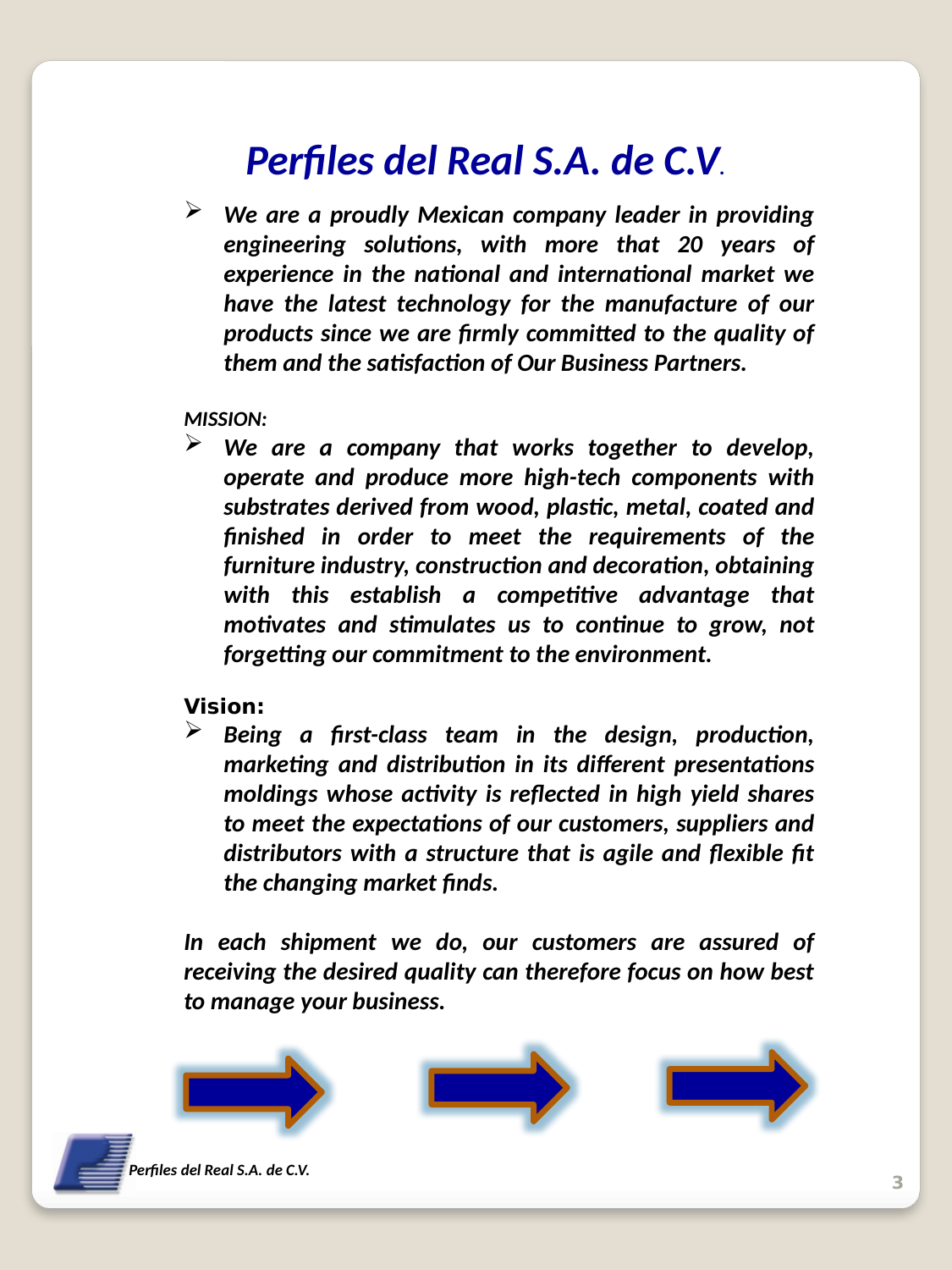

Perfiles del Real S.A. de C.V.
We are a proudly Mexican company leader in providing engineering solutions, with more that 20 years of experience in the national and international market we have the latest technology for the manufacture of our products since we are firmly committed to the quality of them and the satisfaction of Our Business Partners.

MISSION:
We are a company that works together to develop, operate and produce more high-tech components with substrates derived from wood, plastic, metal, coated and finished in order to meet the requirements of the furniture industry, construction and decoration, obtaining with this establish a competitive advantage that motivates and stimulates us to continue to grow, not forgetting our commitment to the environment.

Vision:
Being a first-class team in the design, production, marketing and distribution in its different presentations moldings whose activity is reflected in high yield shares to meet the expectations of our customers, suppliers and distributors with a structure that is agile and flexible fit the changing market finds.

In each shipment we do, our customers are assured of receiving the desired quality can therefore focus on how best to manage your business.

3